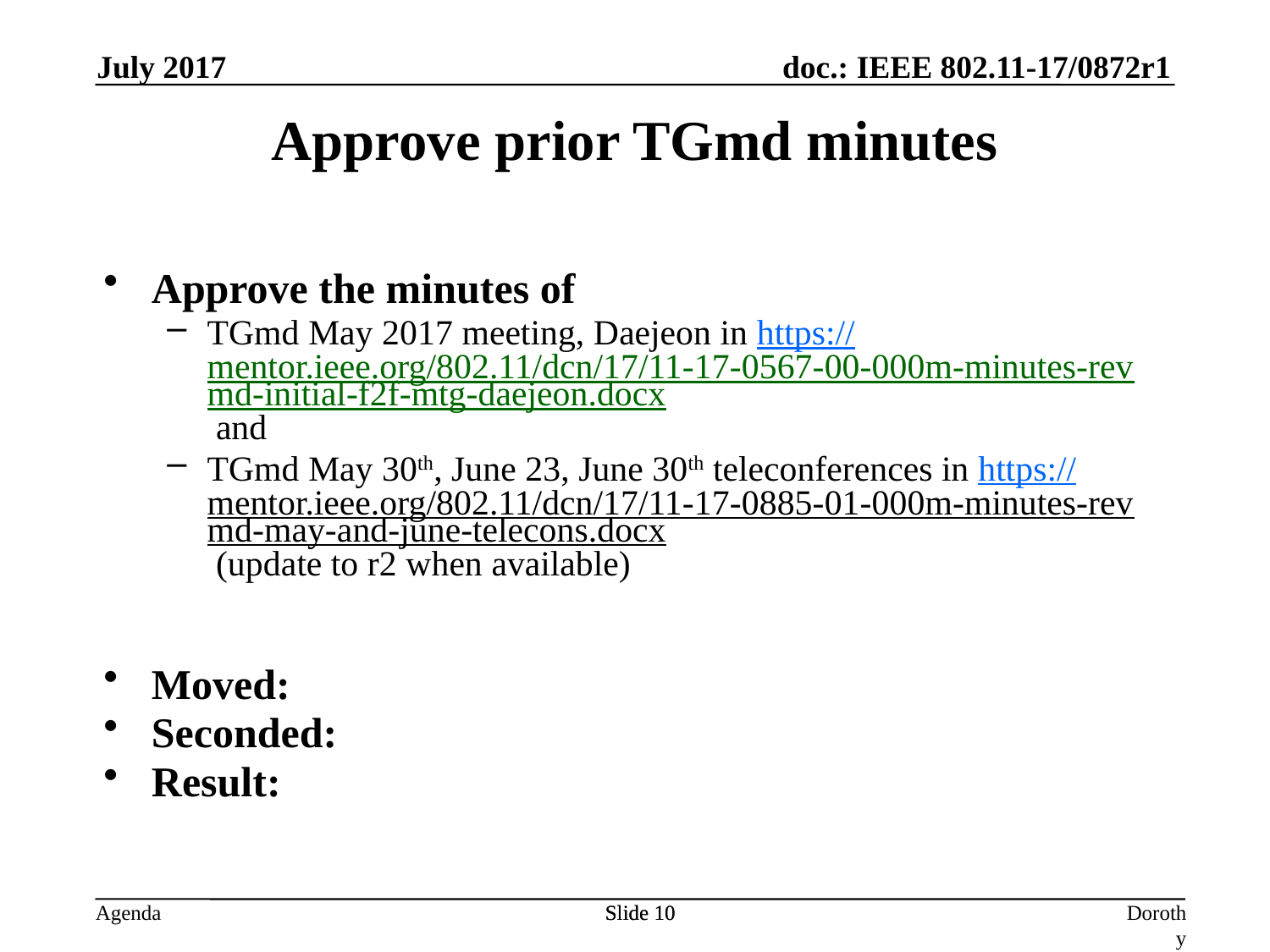

July 2017
Approve prior TGmd minutes
Approve the minutes of
TGmd May 2017 meeting, Daejeon in https://mentor.ieee.org/802.11/dcn/17/11-17-0567-00-000m-minutes-revmd-initial-f2f-mtg-daejeon.docx and
TGmd May 30th, June 23, June 30th teleconferences in https://mentor.ieee.org/802.11/dcn/17/11-17-0885-01-000m-minutes-revmd-may-and-june-telecons.docx (update to r2 when available)

Moved:
Seconded:
Result:

Slide 10
Slide 10
Dorothy Stanley, HP Enterprise